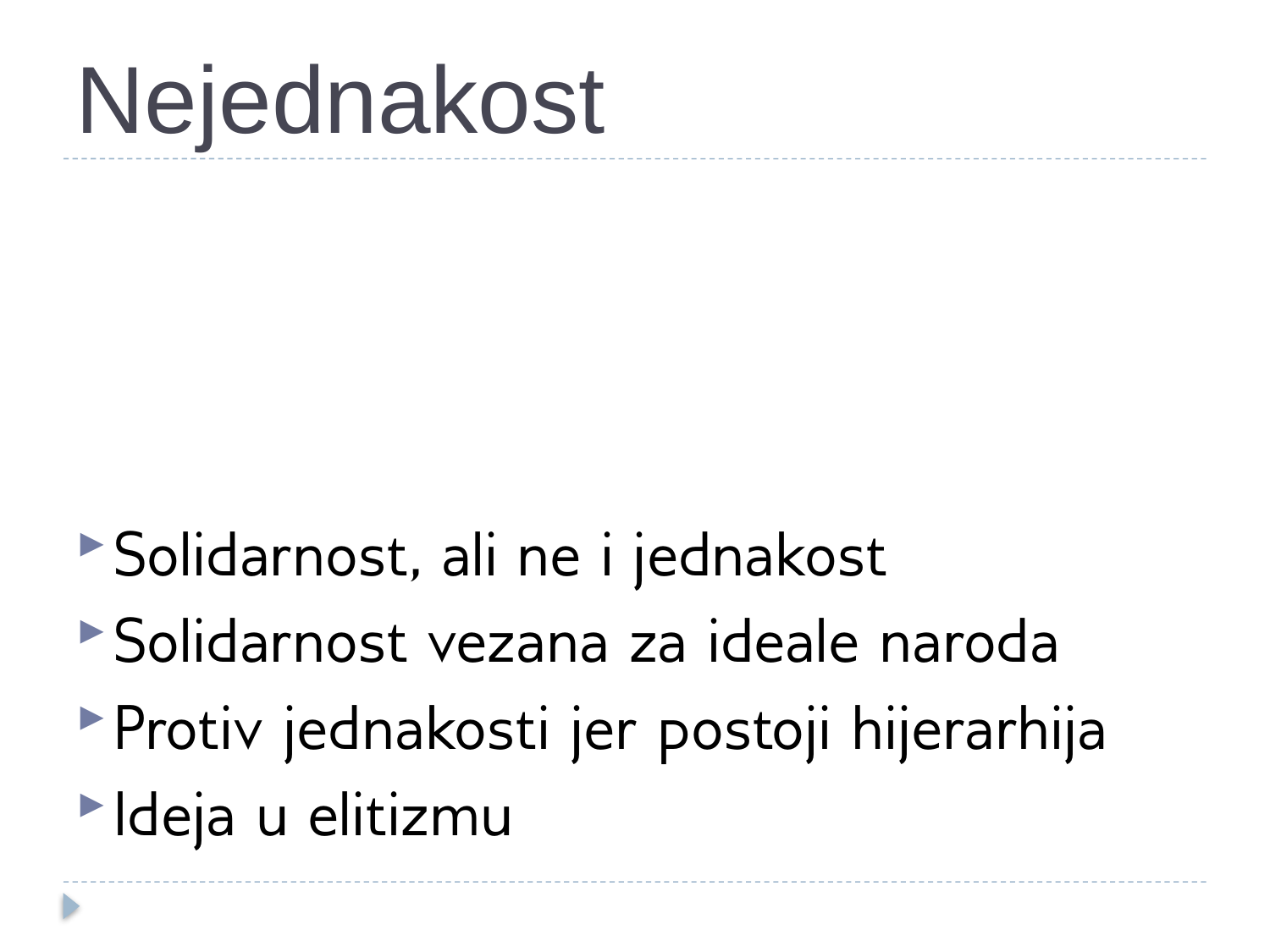

# Nejednakost
Solidarnost, ali ne i jednakost
Solidarnost vezana za ideale naroda
Protiv jednakosti jer postoji hijerarhija
Ideja u elitizmu